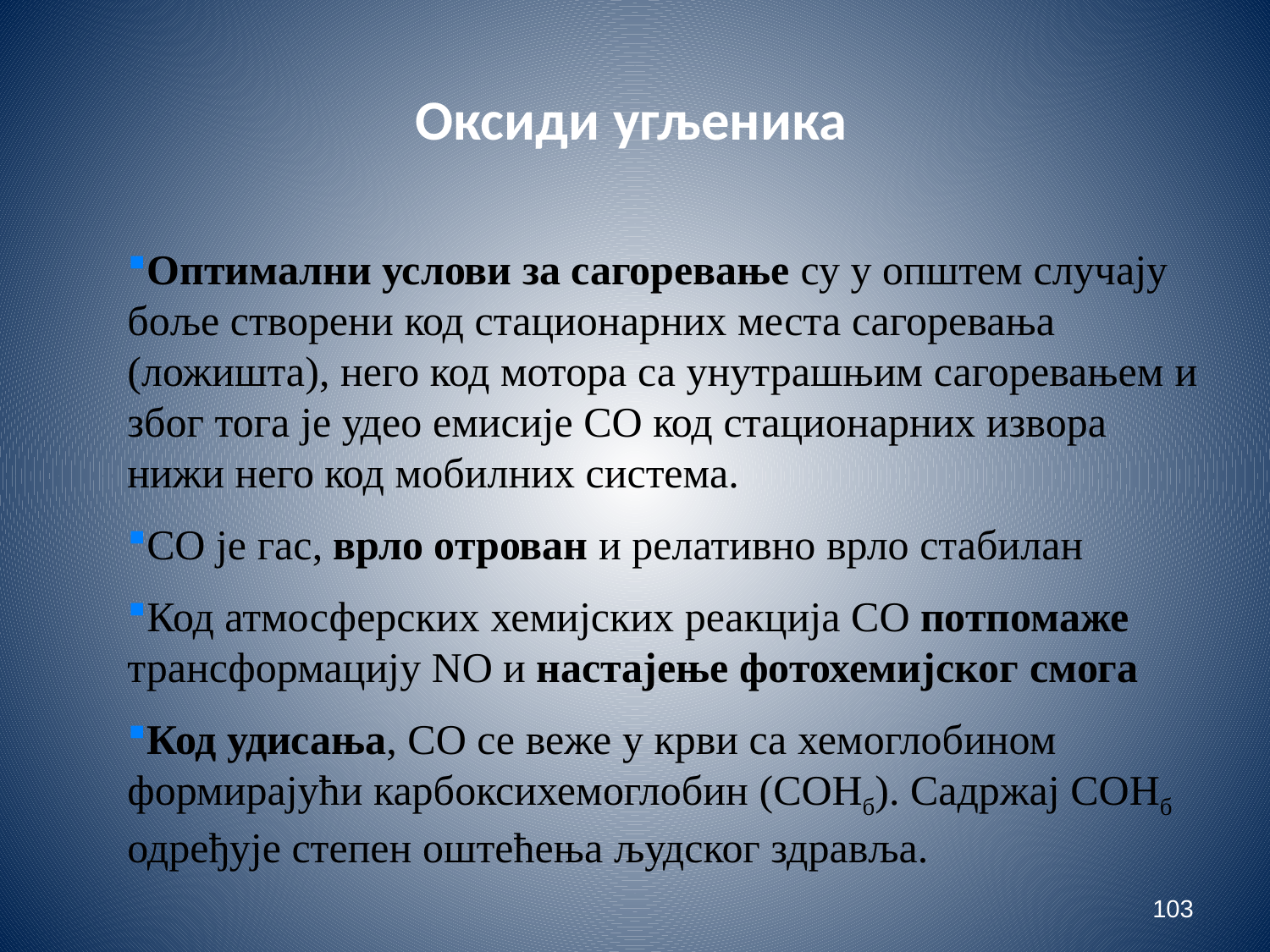

Оксиди угљеника
Оптимални услови за сагоревање су у општем случају боље створени код стационарних места сагоревања (ложишта), него код мотора са унутрашњим сагоревањем и због тога је удео емисије CО код стационарних извора нижи него код мобилних система.
CО је гас, врло отрован и релативно врло стабилан
Код атмосферских хемијских реакција CО потпомаже трансформацију NО и настајење фотохемијског смога
Код удисања, CО се веже у крви са хемоглобином формирајући карбоксихемоглобин (CОHб). Садржај CОHб одређује степен оштећења људског здравља.
103